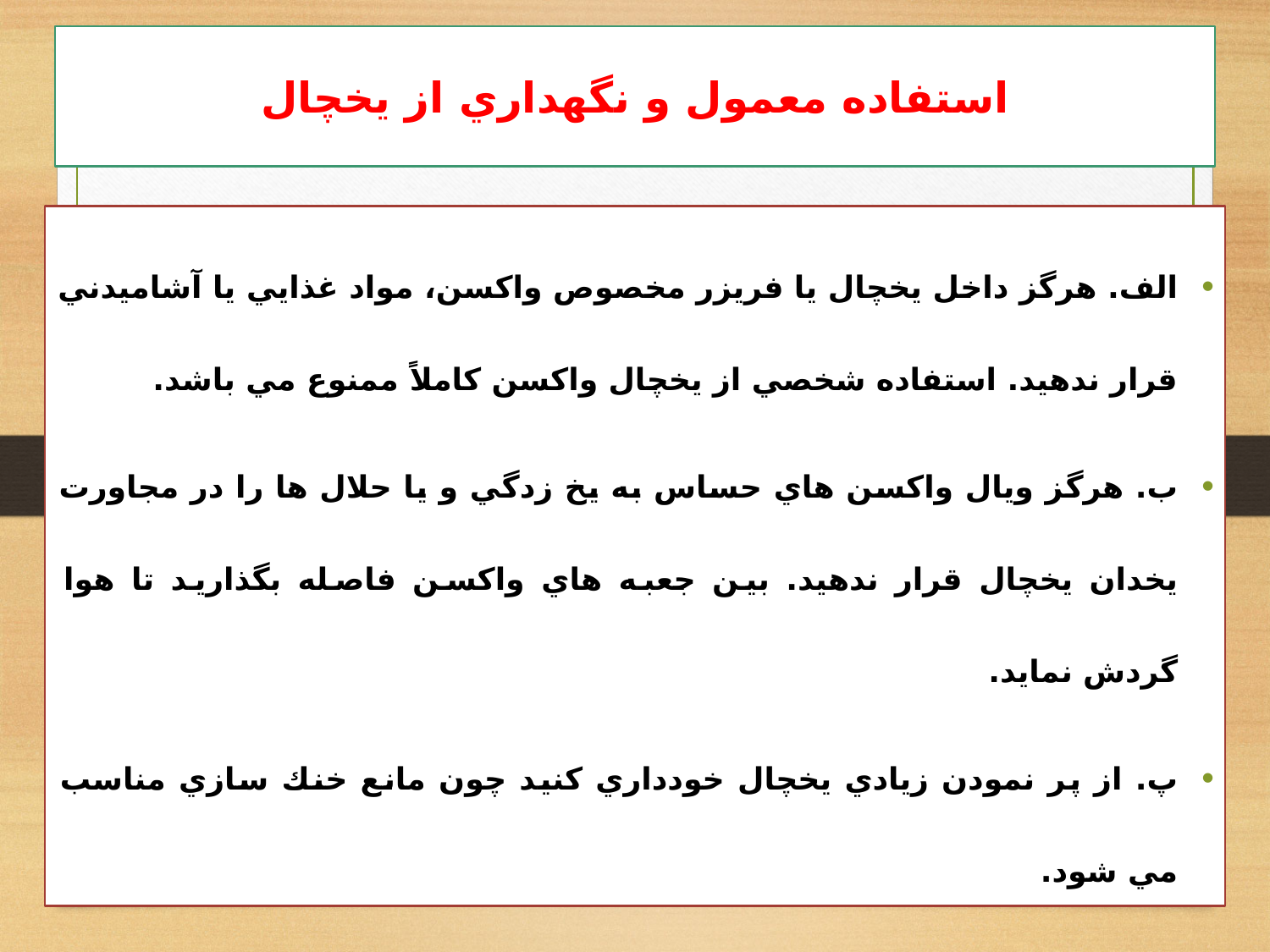

# استفاده معمول و نگهداري از يخچال
الف. هرگز داخل يخچال يا فريزر مخصوص واكسن، مواد غذايي يا آشاميدني قرار ندهيد. استفاده شخصي از يخچال واكسن كاملاً ممنوع مي باشد.
ب. هرگز ويال واكسن هاي حساس به يخ زدگي و يا حلال ها را در مجاورت يخدان يخچال قرار ندهيد. بين جعبه هاي واكسن فاصله بگذاريد تا هوا گردش نمايد.
پ. از پر نمودن زيادي يخچال خودداري كنيد چون مانع خنك سازي مناسب مي شود.